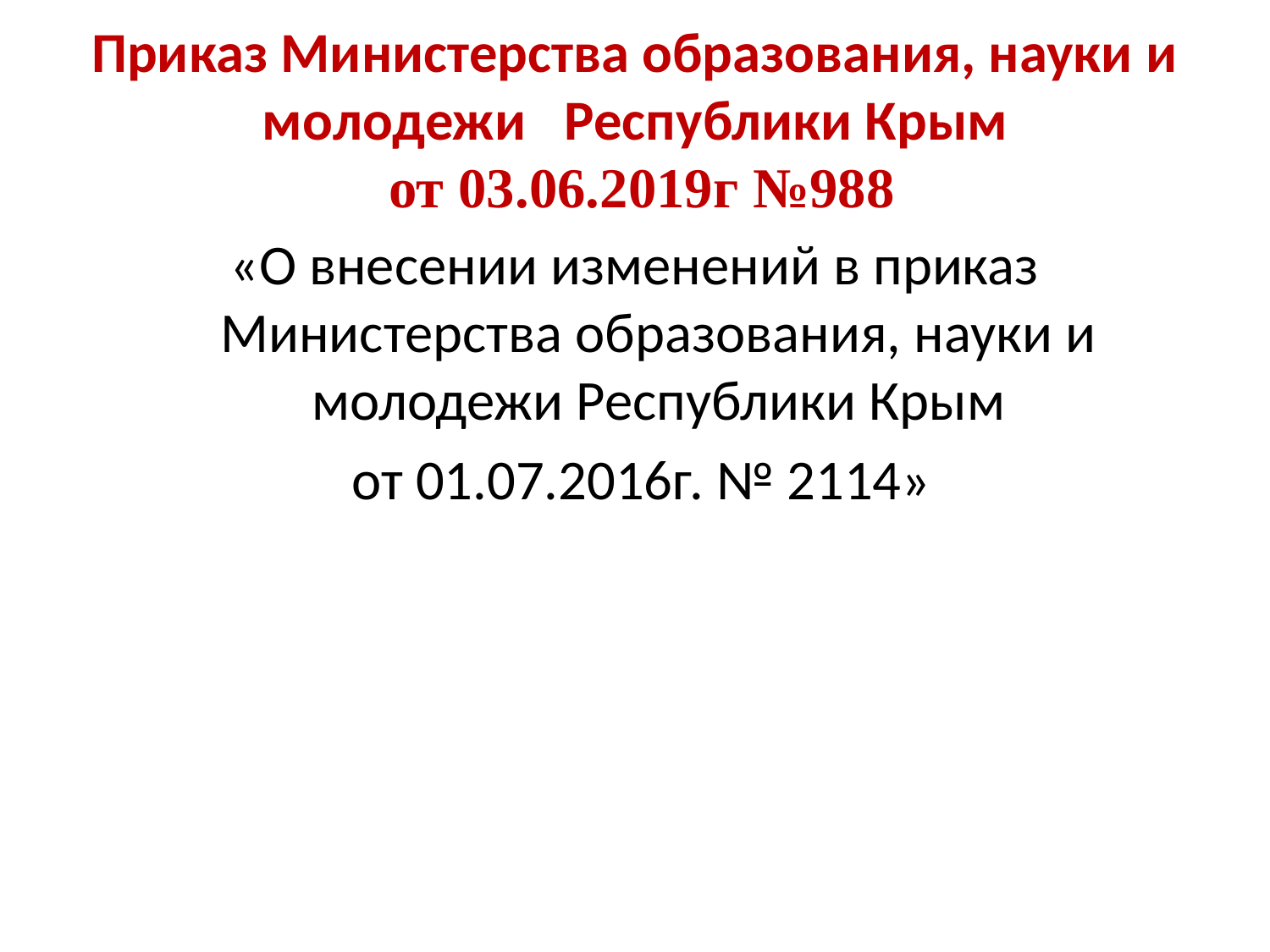

# Приказ Министерства образования, науки и молодежи   Республики Крым от 03.06.2019г №988
«О внесении изменений в приказ Министерства образования, науки и молодежи Республики Крым
 от 01.07.2016г. № 2114»